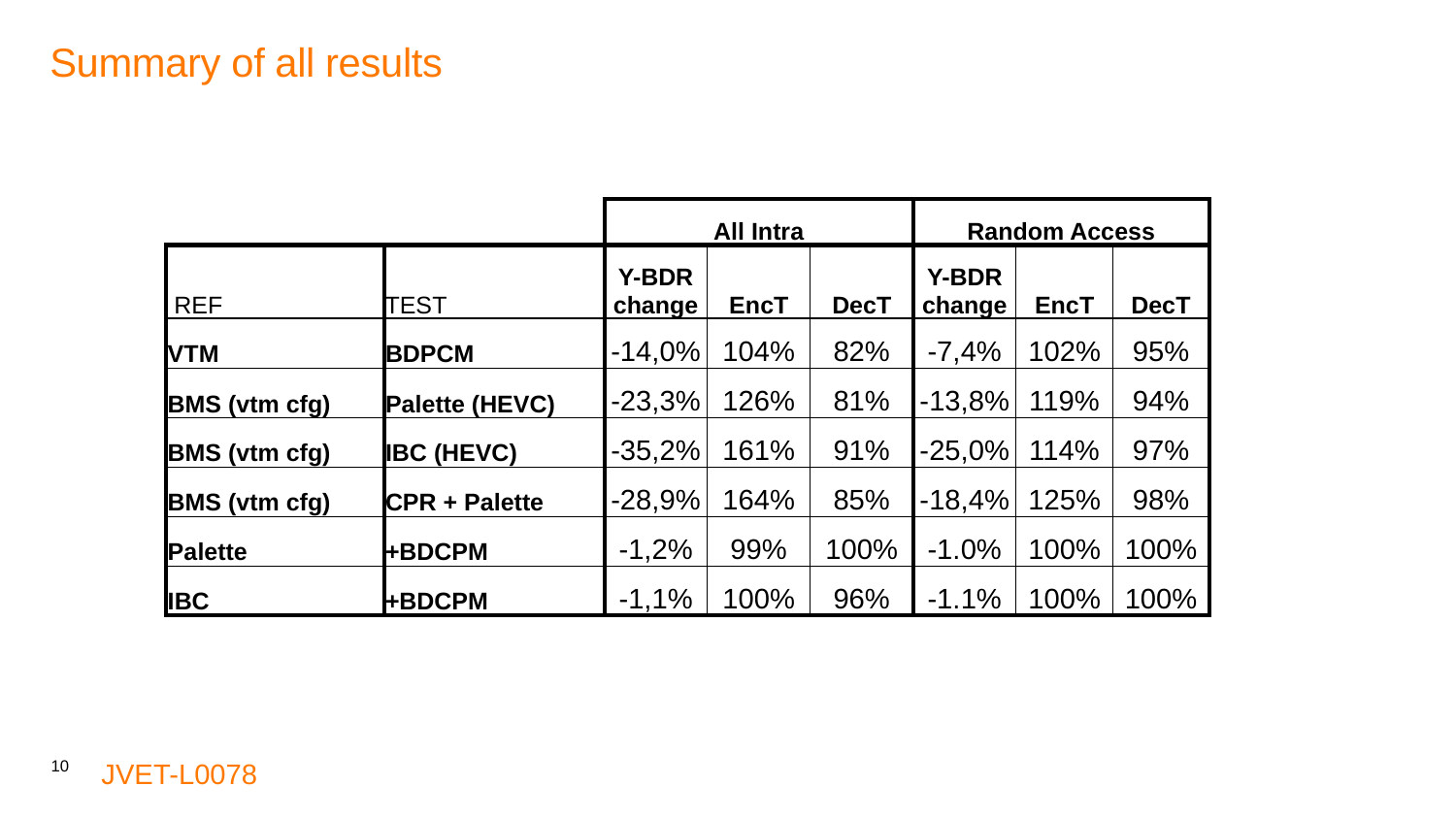

# Summary of all results
|  |  | All Intra |  |  | Random Access |  |  |
| --- | --- | --- | --- | --- | --- | --- | --- |
| REF | TEST | Y-BDR change | EncT | DecT | Y-BDR change | EncT | DecT |
| VTM | BDPCM | -14,0% | 104% | 82% | -7,4% | 102% | 95% |
| BMS (vtm cfg) | Palette (HEVC) | -23,3% | 126% | 81% | -13,8% | 119% | 94% |
| BMS (vtm cfg) | IBC (HEVC) | -35,2% | 161% | 91% | -25,0% | 114% | 97% |
| BMS (vtm cfg) | CPR + Palette | -28,9% | 164% | 85% | -18,4% | 125% | 98% |
| Palette | +BDCPM | -1,2% | 99% | 100% | -1.0% | 100% | 100% |
| IBC | +BDCPM | -1,1% | 100% | 96% | -1.1% | 100% | 100% |